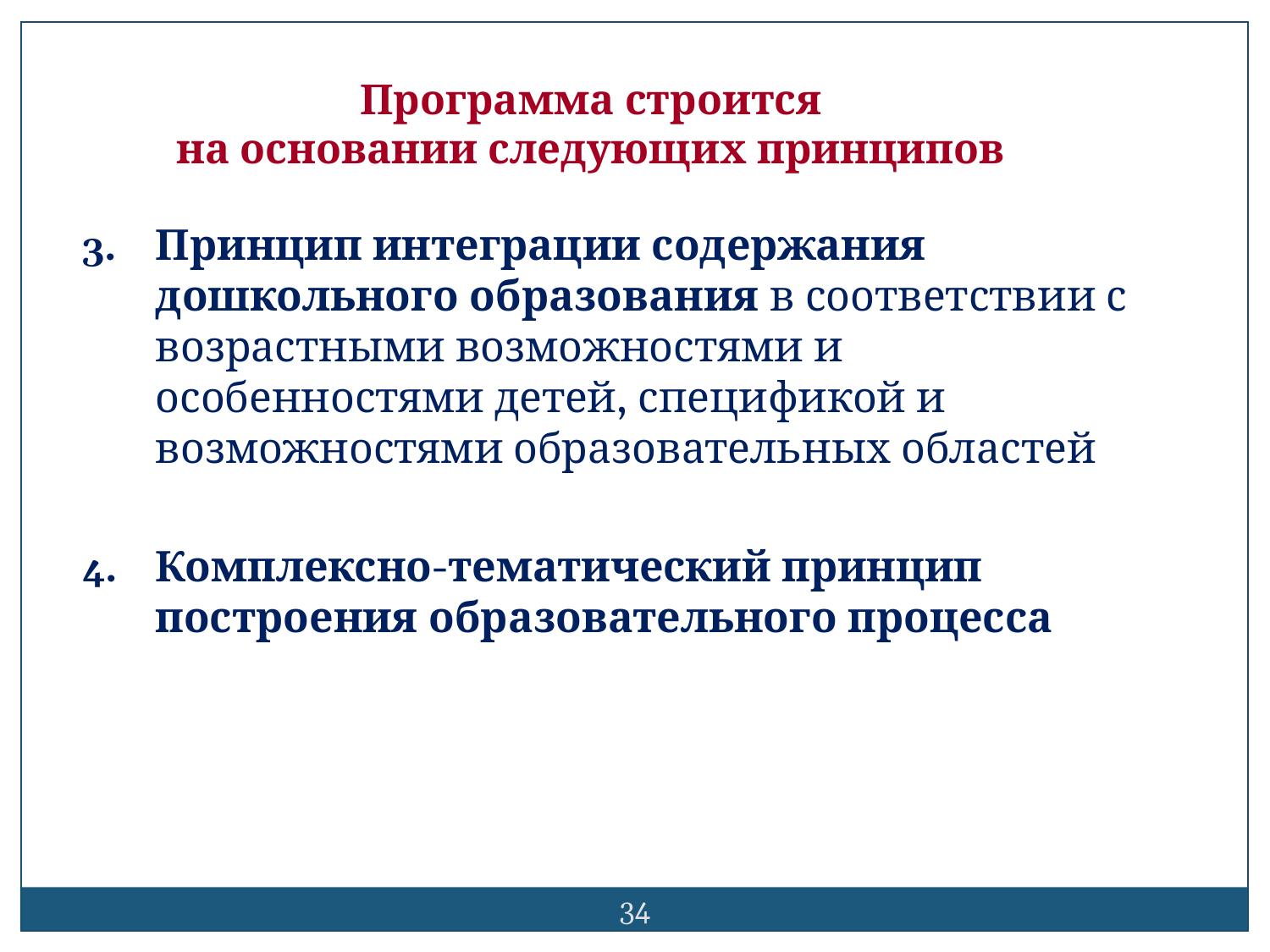

Программа строится
на основании следующих принципов
Принцип интеграции содержания дошкольного образования в соответствии с возрастными возможностями и особенностями детей, спецификой и возможностями образовательных областей

Комплексно-тематический принцип построения образовательного процесса
34